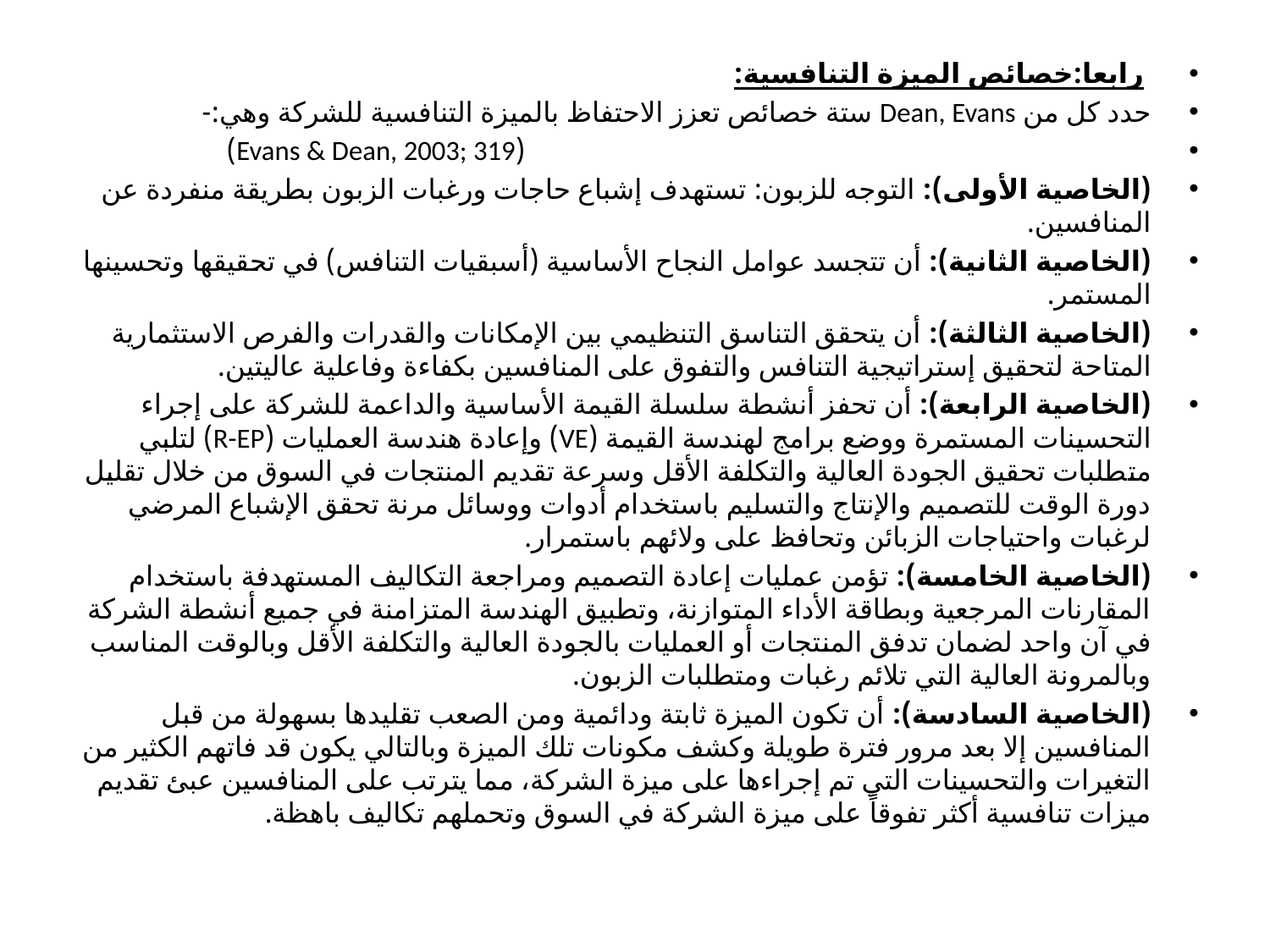

#
 رابعا:خصائص الميزة التنافسية:
حدد كل من Dean, Evans ستة خصائص تعزز الاحتفاظ بالميزة التنافسية للشركة وهي:-
                                                                                       (Evans & Dean, 2003; 319)
(الخاصية الأولى): التوجه للزبون: تستهدف إشباع حاجات ورغبات الزبون بطريقة منفردة عن المنافسين.
(الخاصية الثانية): أن تتجسد عوامل النجاح الأساسية (أسبقيات التنافس) في تحقيقها وتحسينها المستمر.
(الخاصية الثالثة): أن يتحقق التناسق التنظيمي بين الإمكانات والقدرات والفرص الاستثمارية المتاحة لتحقيق إستراتيجية التنافس والتفوق على المنافسين بكفاءة وفاعلية عاليتين.
(الخاصية الرابعة): أن تحفز أنشطة سلسلة القيمة الأساسية والداعمة للشركة على إجراء التحسينات المستمرة ووضع برامج لهندسة القيمة (VE) وإعادة هندسة العمليات (R-EP) لتلبي متطلبات تحقيق الجودة العالية والتكلفة الأقل وسرعة تقديم المنتجات في السوق من خلال تقليل دورة الوقت للتصميم والإنتاج والتسليم باستخدام أدوات ووسائل مرنة تحقق الإشباع المرضي لرغبات واحتياجات الزبائن وتحافظ على ولائهم باستمرار.
(الخاصية الخامسة): تؤمن عمليات إعادة التصميم ومراجعة التكاليف المستهدفة باستخدام المقارنات المرجعية وبطاقة الأداء المتوازنة، وتطبيق الهندسة المتزامنة في جميع أنشطة الشركة في آن واحد لضمان تدفق المنتجات أو العمليات بالجودة العالية والتكلفة الأقل وبالوقت المناسب وبالمرونة العالية التي تلائم رغبات ومتطلبات الزبون.
(الخاصية السادسة): أن تكون الميزة ثابتة ودائمية ومن الصعب تقليدها بسهولة من قبل المنافسين إلا بعد مرور فترة طويلة وكشف مكونات تلك الميزة وبالتالي يكون قد فاتهم الكثير من التغيرات والتحسينات التي تم إجراءها على ميزة الشركة، مما يترتب على المنافسين عبئ تقديم ميزات تنافسية أكثر تفوقاً على ميزة الشركة في السوق وتحملهم تكاليف باهظة.